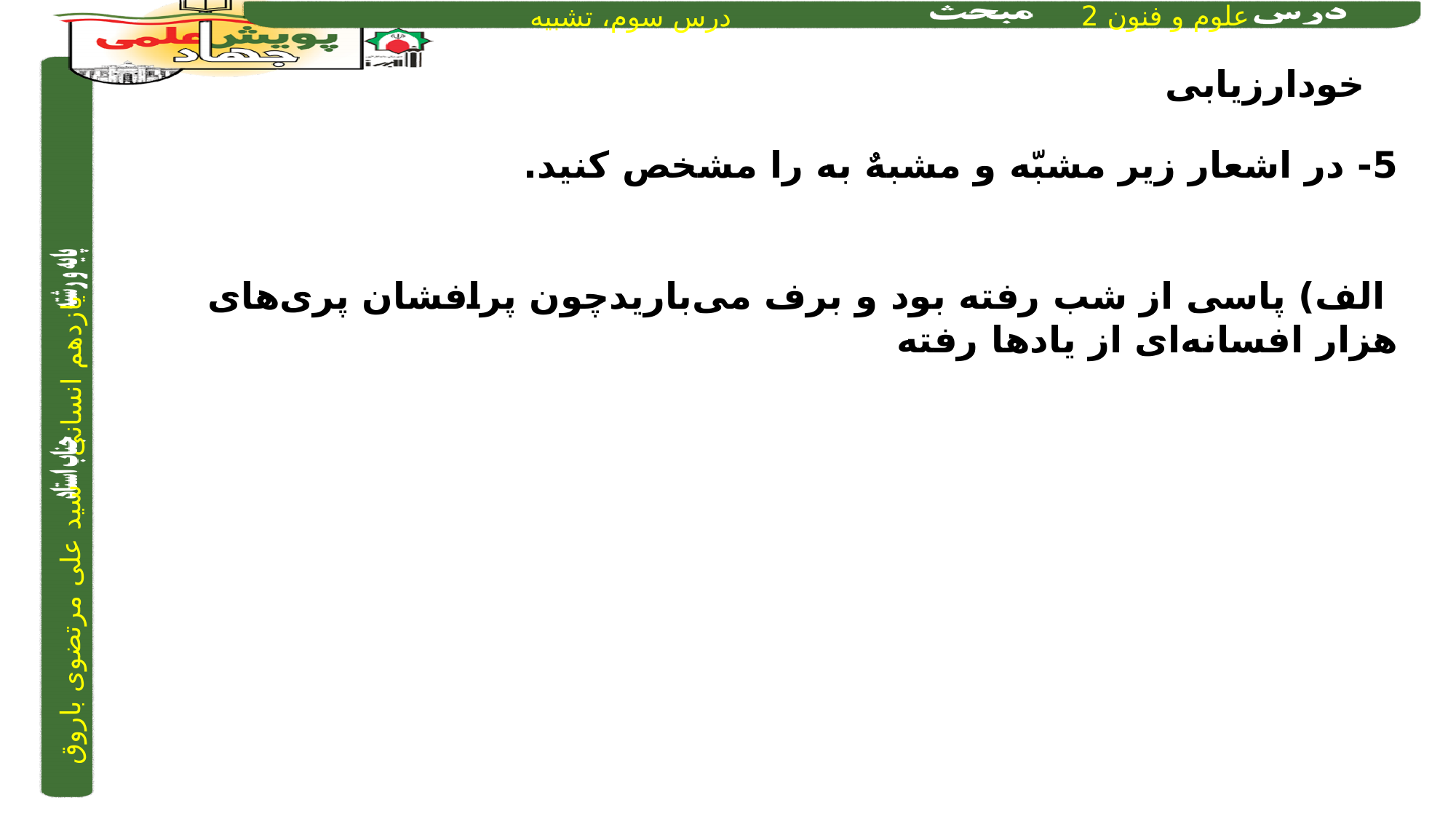

خودارزیابی
5- در اشعار زیر مشبّه و مشبهٌ به را مشخص کنید.

 الف) پاسی از شب رفته بود و برف می‌بارید	چون پرافشان پری‌های هزار افسانه‌ای از یادها رفته